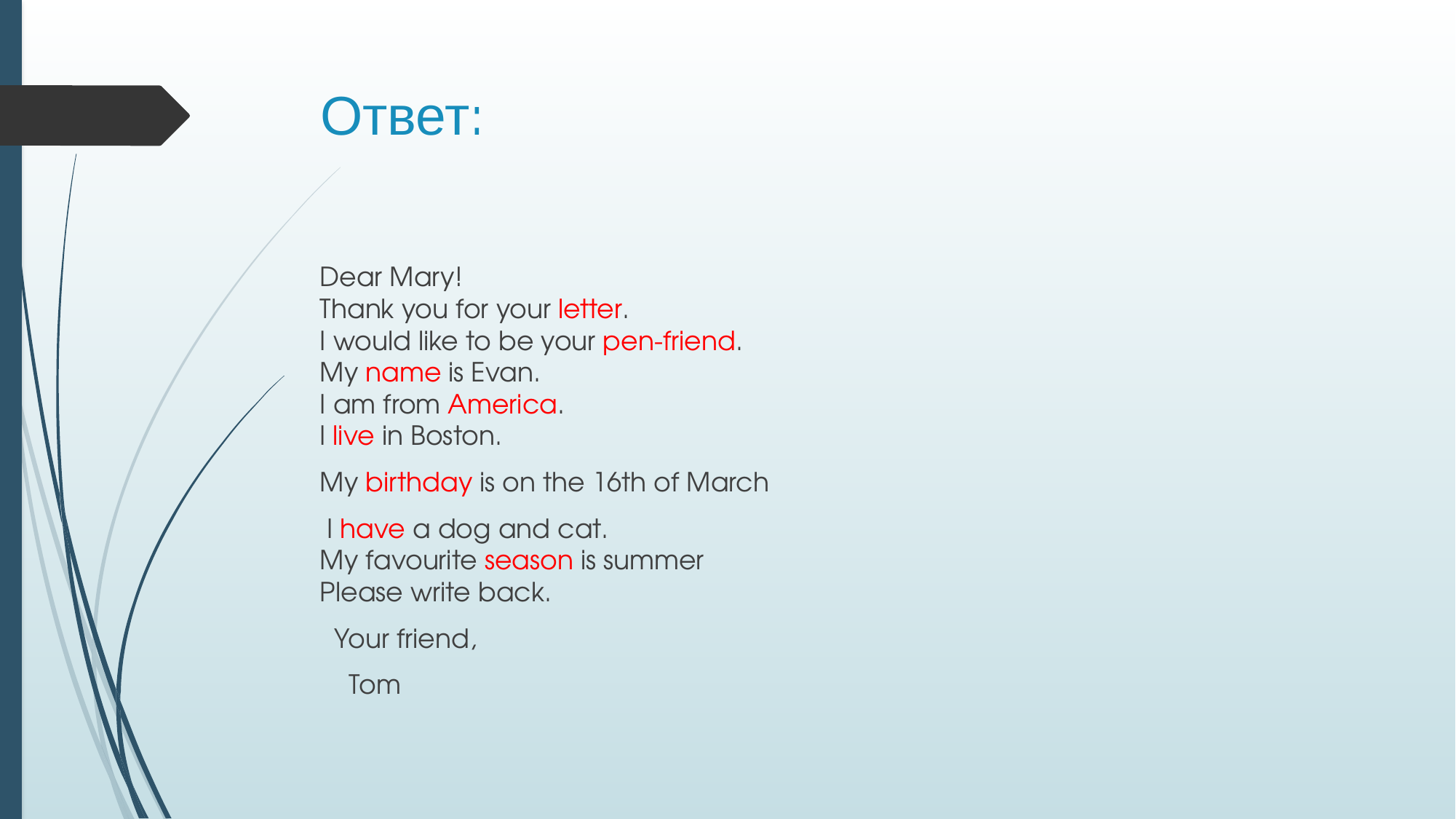

# Ответ:
Dear Mary! 
Thank you for your letter.  
I would like to be your pen-friend.  
My name is Evan. 
I am from America. 
I live in Boston.
My birthday is on the 16th of March
 I have a dog and cat.
My favourite season is summer
Please write back.
  Your friend,
    Tom